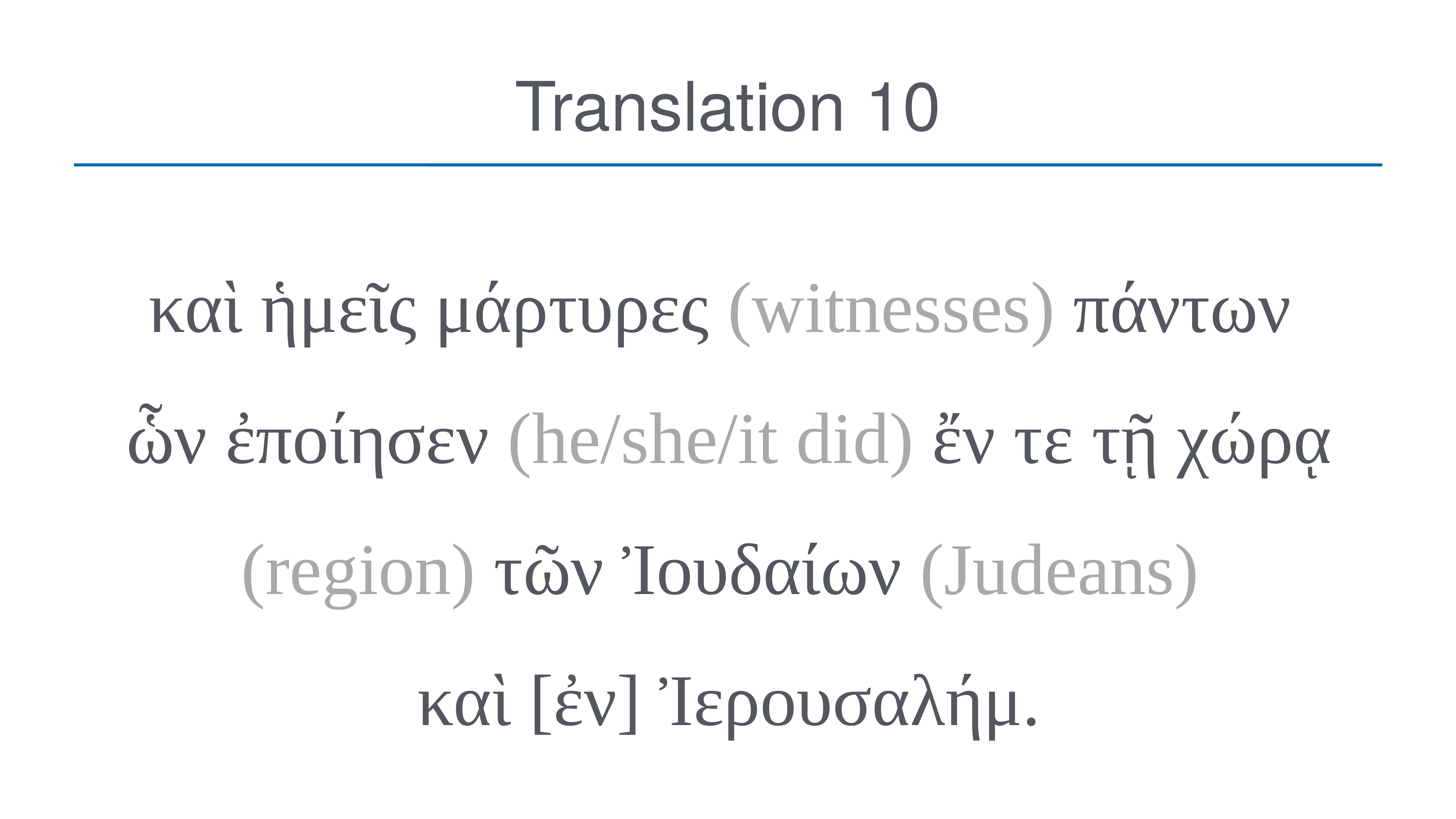

# Translation 10
καὶ ἡμεῖς μάρτυρες (witnesses) πάντων
ὧν ἐποίησεν (he/she/it did) ἔν τε τῇ χώρᾳ (region) τῶν Ἰουδαίων (Judeans)
καὶ [ἐν] Ἰερουσαλήμ.